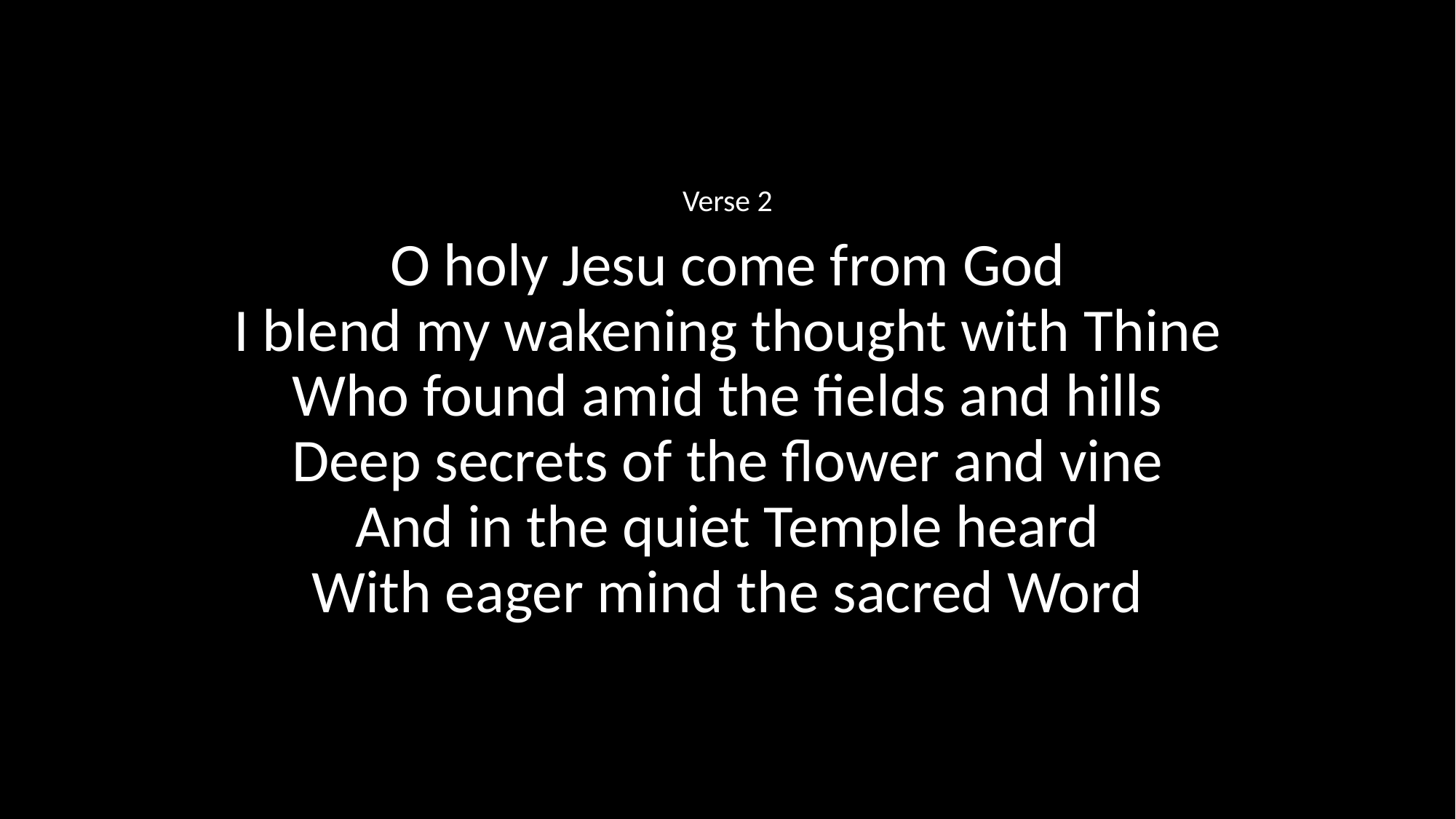

Verse 2
O holy Jesu come from God
I blend my wakening thought with Thine
Who found amid the fields and hills
Deep secrets of the flower and vine
And in the quiet Temple heard
With eager mind the sacred Word